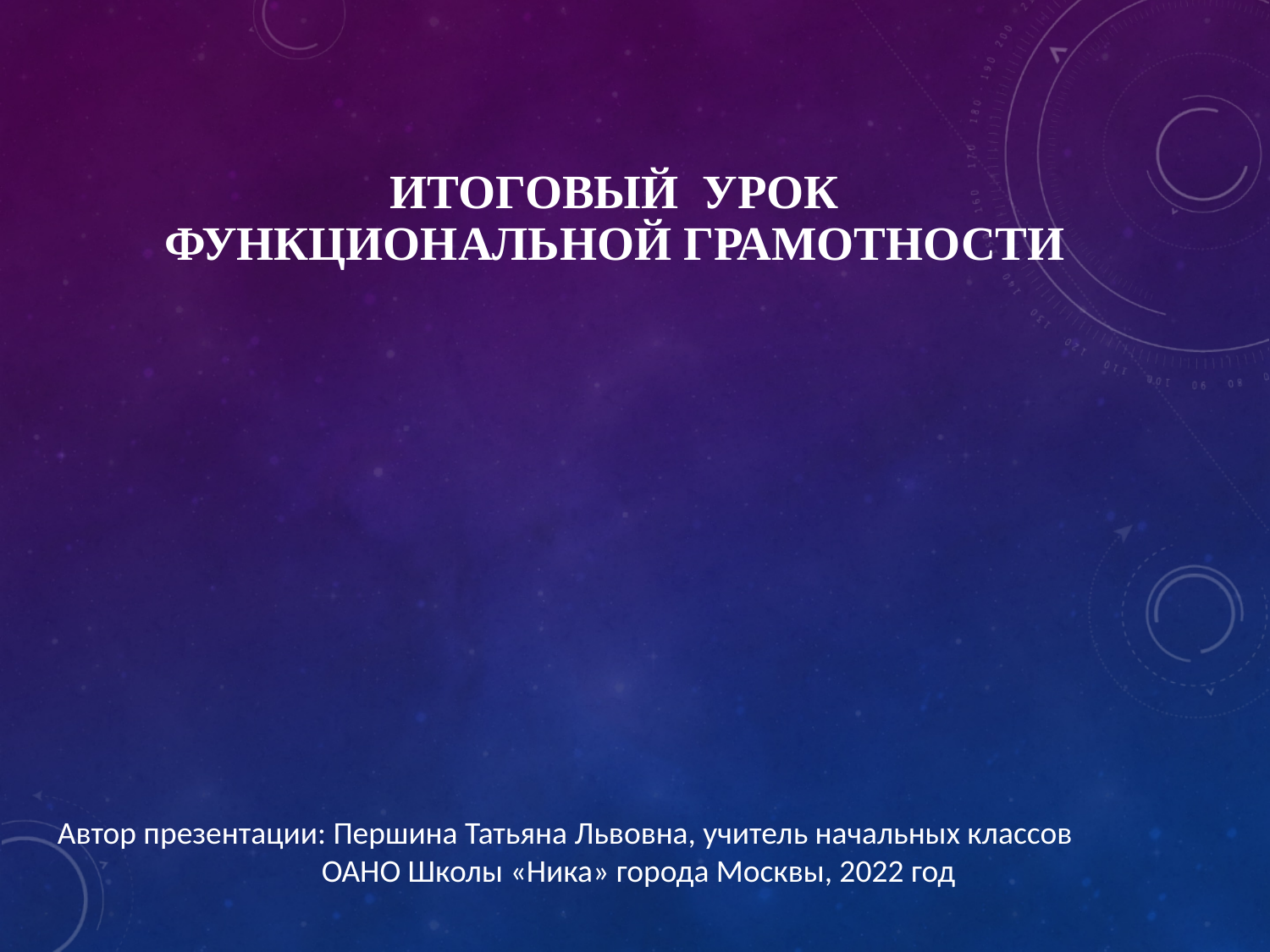

# Итоговый  Урок Функциональной грамотности
Автор презентации: Першина Татьяна Львовна, учитель начальных классов
 ОАНО Школы «Ника» города Москвы, 2022 год